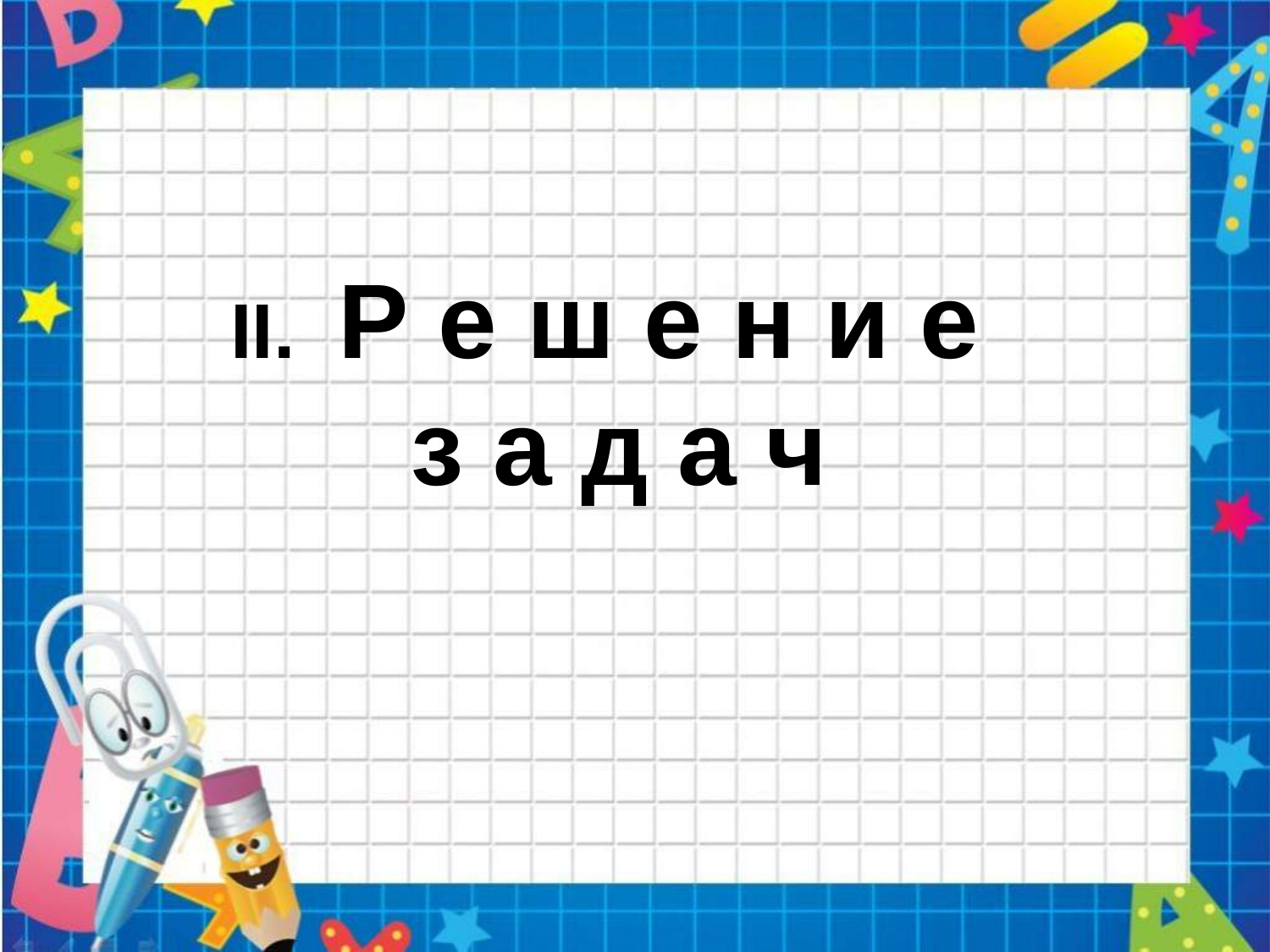

II.  Р е ш е н и е
 з а д а ч